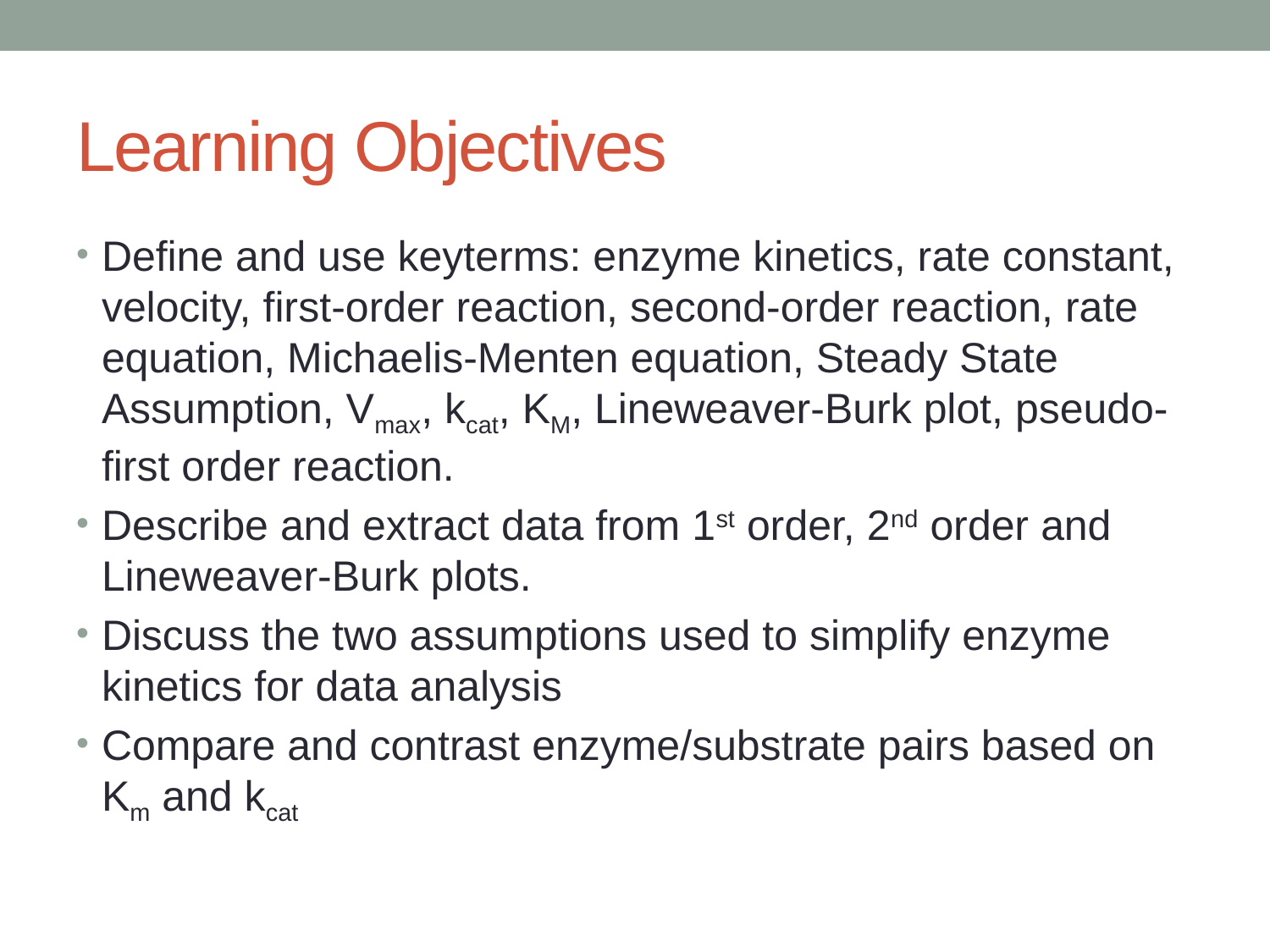

# Learning Objectives
Define and use keyterms: enzyme kinetics, rate constant, velocity, first-order reaction, second-order reaction, rate equation, Michaelis-Menten equation, Steady State Assumption, Vmax, kcat, KM, Lineweaver-Burk plot, pseudo-first order reaction.
Describe and extract data from 1st order, 2nd order and Lineweaver-Burk plots.
Discuss the two assumptions used to simplify enzyme kinetics for data analysis
Compare and contrast enzyme/substrate pairs based on Km and kcat